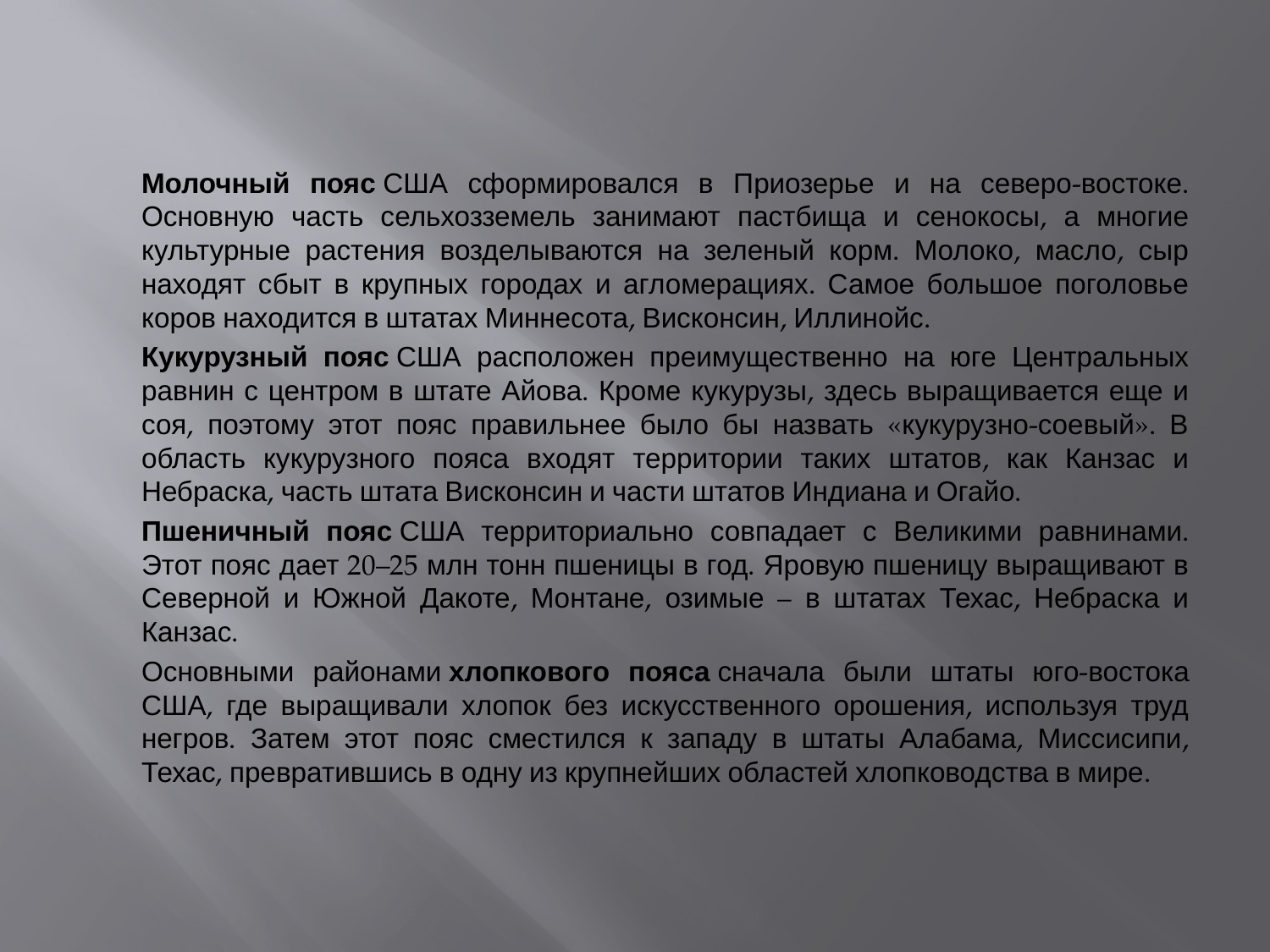

#
		Молочный пояс США сформировался в Приозерье и на северо-востоке. Основную часть сельхозземель занимают пастбища и сенокосы, а многие культурные растения возделываются на зеленый корм. Молоко, масло, сыр находят сбыт в крупных городах и агломерациях. Самое большое поголовье коров находится в штатах Миннесота, Висконсин, Иллинойс.
		Кукурузный пояс США расположен преимущественно на юге Центральных равнин с центром в штате Айова. Кроме кукурузы, здесь выращивается еще и соя, поэтому этот пояс правильнее было бы назвать «кукурузно-соевый». В область кукурузного пояса входят территории таких штатов, как Канзас и Небраска, часть штата Висконсин и части штатов Индиана и Огайо.
		Пшеничный пояс США территориально совпадает с Великими равнинами. Этот пояс дает 20–25 млн тонн пшеницы в год. Яровую пшеницу выращивают в Северной и Южной Дакоте, Монтане, озимые – в штатах Техас, Небраска и Канзас.
		Основными районами хлопкового пояса сначала были штаты юго-востока США, где выращивали хлопок без искусственного орошения, используя труд негров. Затем этот пояс сместился к западу в штаты Алабама, Миссисипи, Техас, превратившись в одну из крупнейших областей хлопководства в мире.